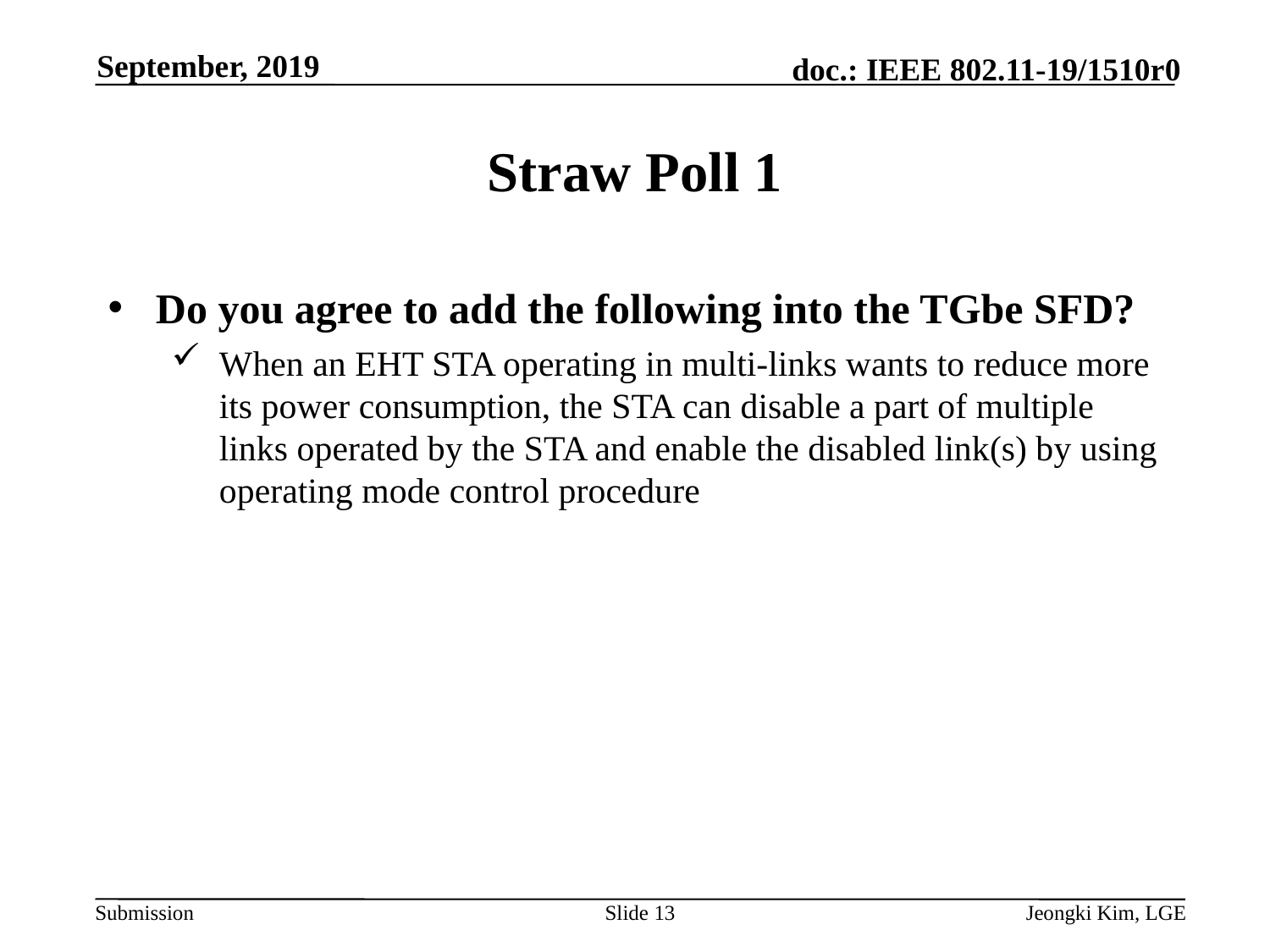

September, 2019
# Straw Poll 1
Do you agree to add the following into the TGbe SFD?
When an EHT STA operating in multi-links wants to reduce more its power consumption, the STA can disable a part of multiple links operated by the STA and enable the disabled link(s) by using operating mode control procedure
Slide 13
Jeongki Kim, LGE